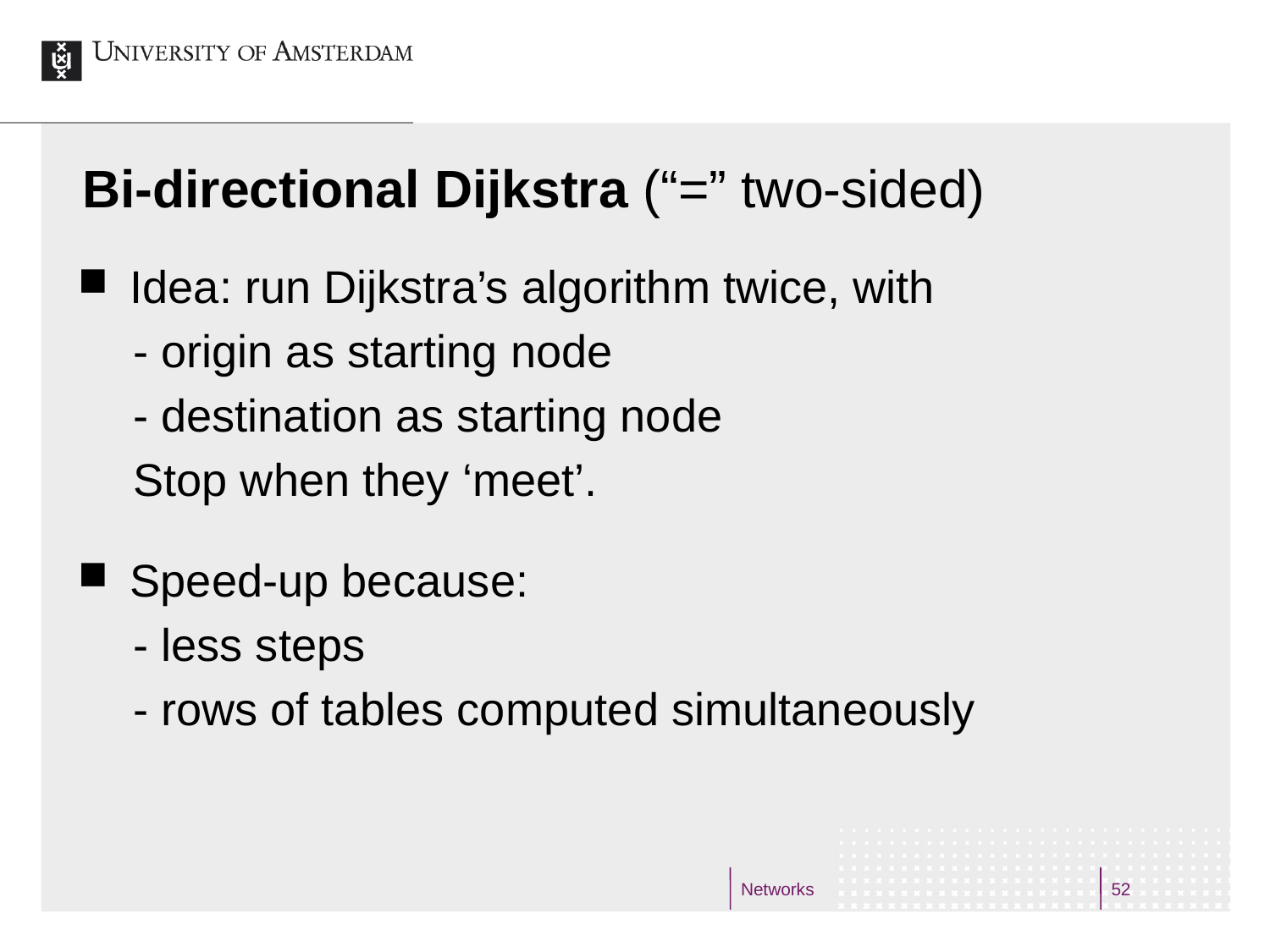

# Bi-directional Dijkstra (“=” two-sided)
Idea: run Dijkstra’s algorithm twice, with
    - origin as starting node
    - destination as starting node
    Stop when they ‘meet’.
Speed-up because:
    - less steps
    - rows of tables computed simultaneously
Networks
52